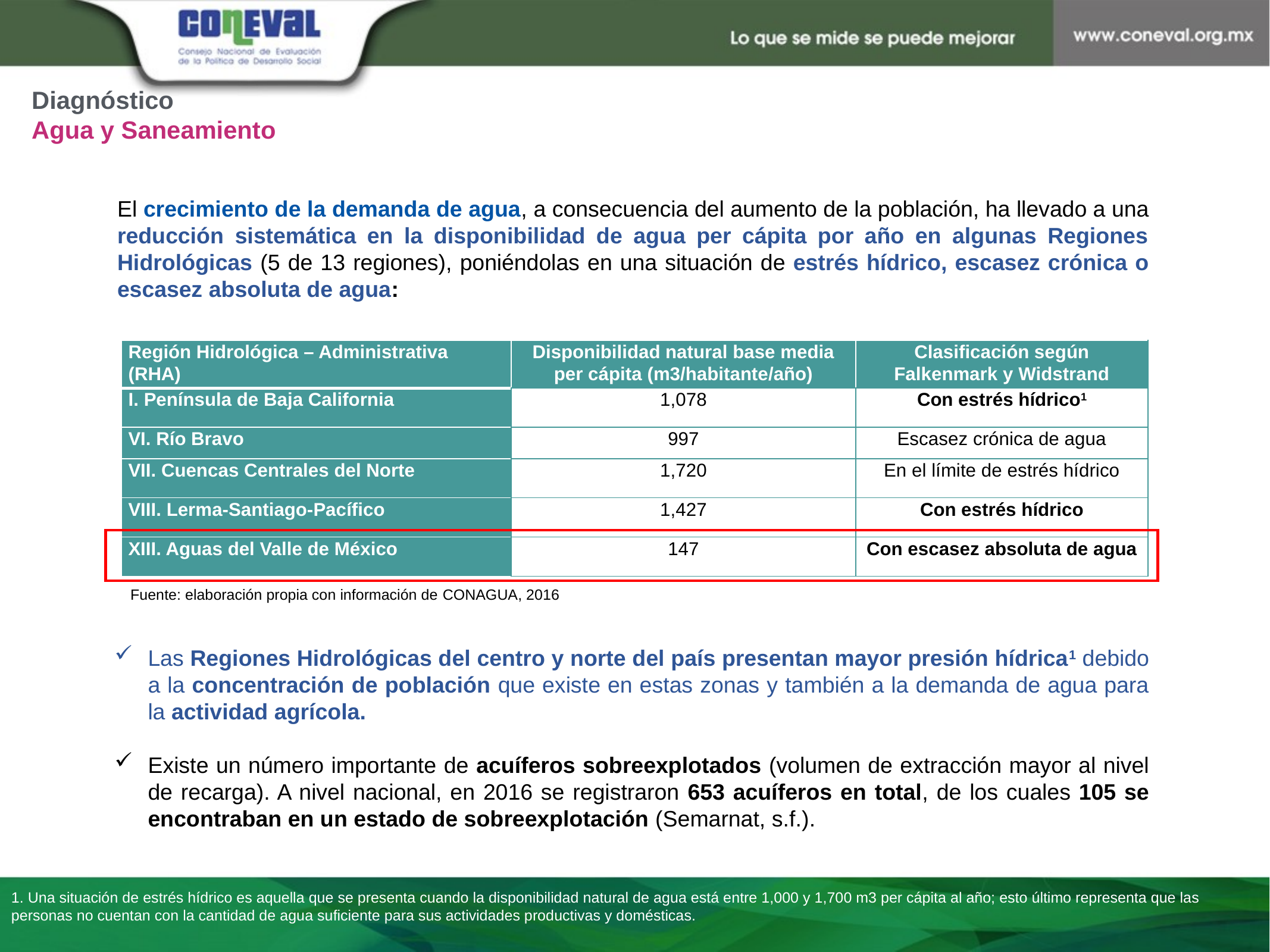

Diagnóstico
Agua y Saneamiento
El crecimiento de la demanda de agua, a consecuencia del aumento de la población, ha llevado a una reducción sistemática en la disponibilidad de agua per cápita por año en algunas Regiones Hidrológicas (5 de 13 regiones), poniéndolas en una situación de estrés hídrico, escasez crónica o escasez absoluta de agua:
| Región Hidrológica – Administrativa (RHA) | Disponibilidad natural base media per cápita (m3/habitante/año) | Clasificación según Falkenmark y Widstrand |
| --- | --- | --- |
| I. Península de Baja California | 1,078 | Con estrés hídrico1 |
| VI. Río Bravo | 997 | Escasez crónica de agua |
| VII. Cuencas Centrales del Norte | 1,720 | En el límite de estrés hídrico |
| VIII. Lerma-Santiago-Pacífico | 1,427 | Con estrés hídrico |
| XIII. Aguas del Valle de México | 147 | Con escasez absoluta de agua |

Fuente: elaboración propia con información de CONAGUA, 2016
Las Regiones Hidrológicas del centro y norte del país presentan mayor presión hídrica1 debido a la concentración de población que existe en estas zonas y también a la demanda de agua para la actividad agrícola.

Existe un número importante de acuíferos sobreexplotados (volumen de extracción mayor al nivel de recarga). A nivel nacional, en 2016 se registraron 653 acuíferos en total, de los cuales 105 se encontraban en un estado de sobreexplotación (Semarnat, s.f.).
1. Una situación de estrés hídrico es aquella que se presenta cuando la disponibilidad natural de agua está entre 1,000 y 1,700 m3 per cápita al año; esto último representa que las personas no cuentan con la cantidad de agua suficiente para sus actividades productivas y domésticas.